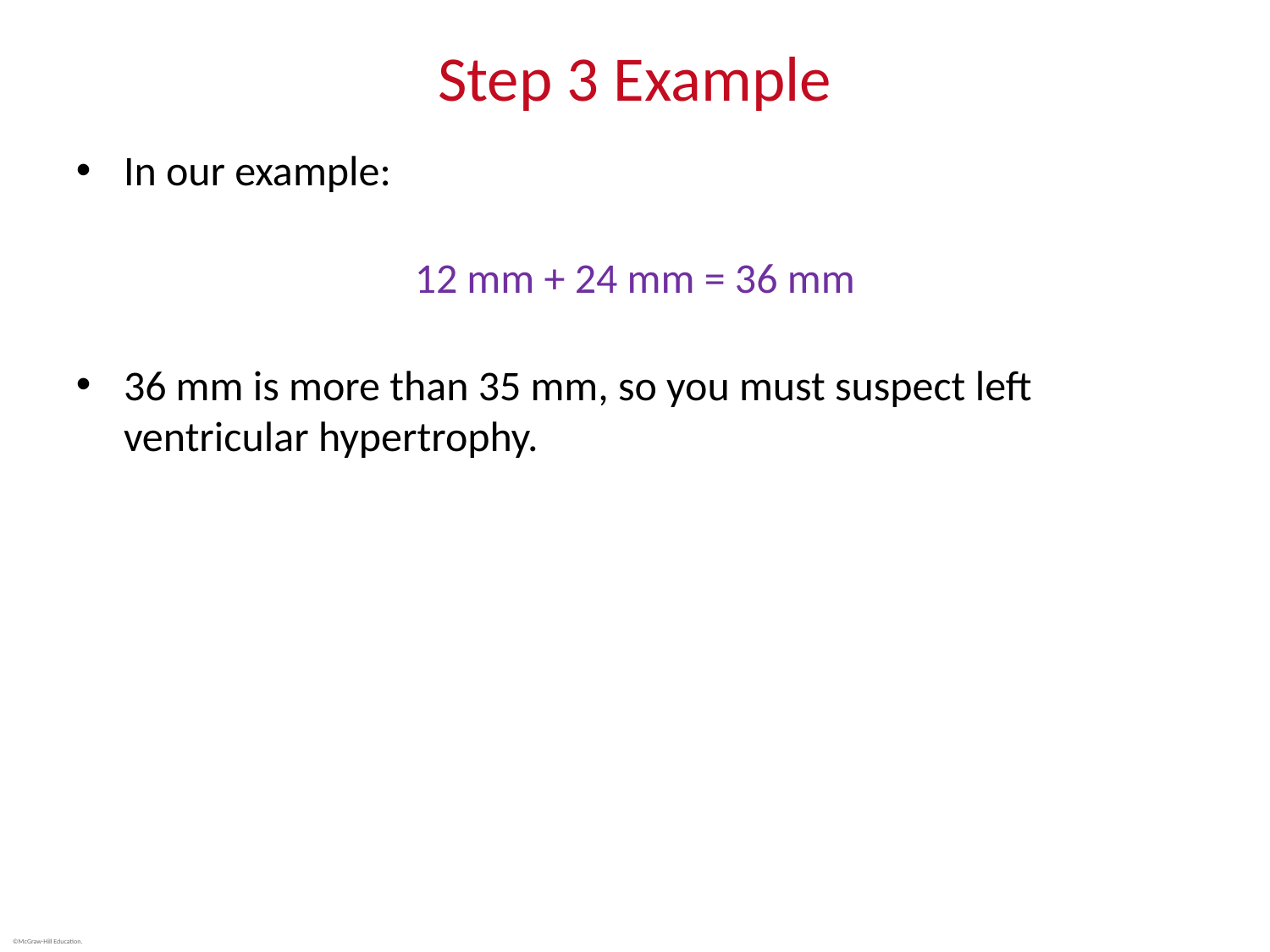

# Step 3 Example
In our example:
12 mm + 24 mm = 36 mm
36 mm is more than 35 mm, so you must suspect left ventricular hypertrophy.